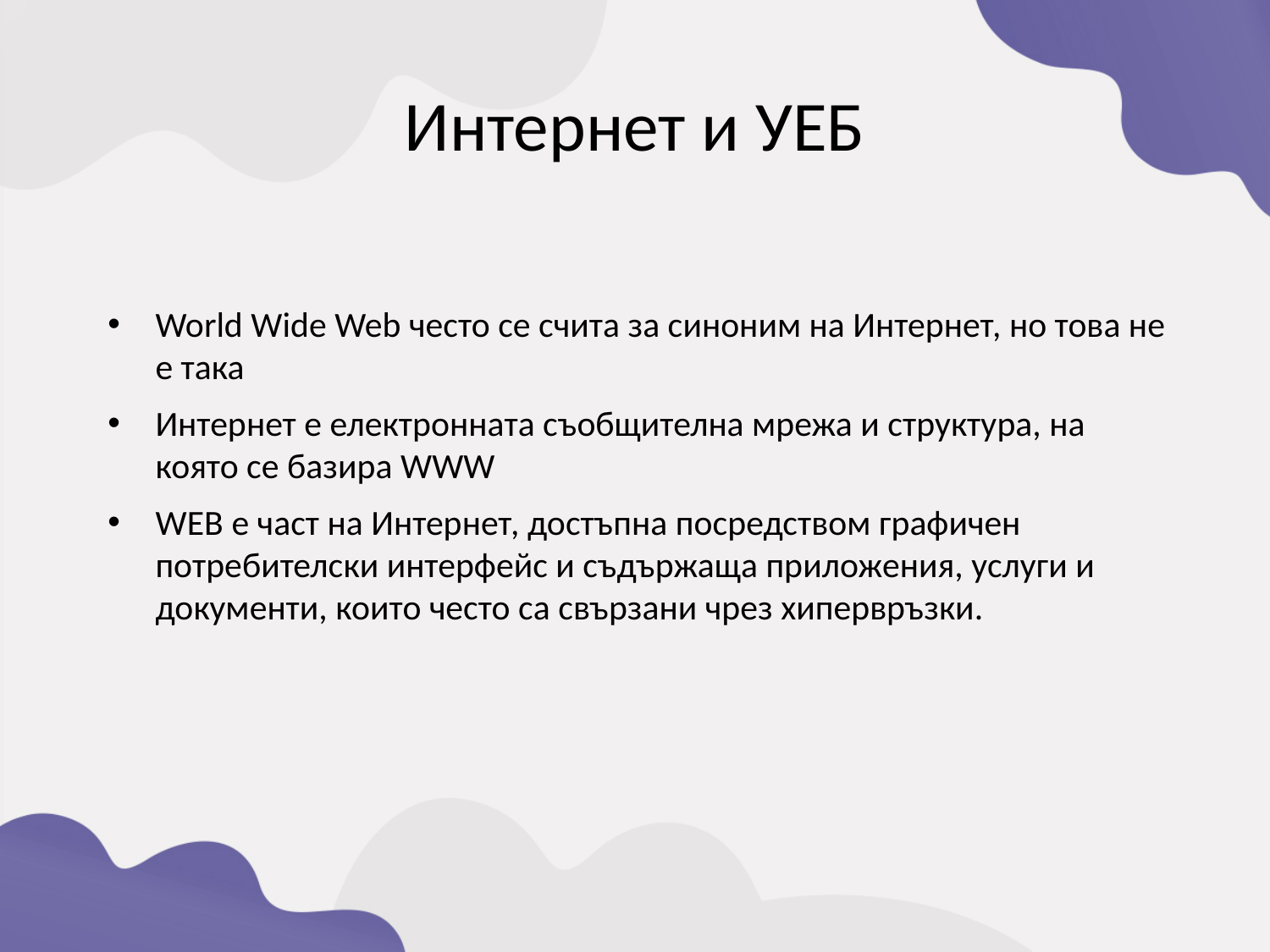

Интернет и УЕБ

World Wide Web често се счита за синоним на Интернет, но това не е така
Интернет е електронната съобщителна мрежа и структура, на която се базира WWW
WEB е част на Интернет, достъпна посредством графичен потребителски интерфейс и съдържаща приложения, услуги и документи, които често са свързани чрез хипервръзки.